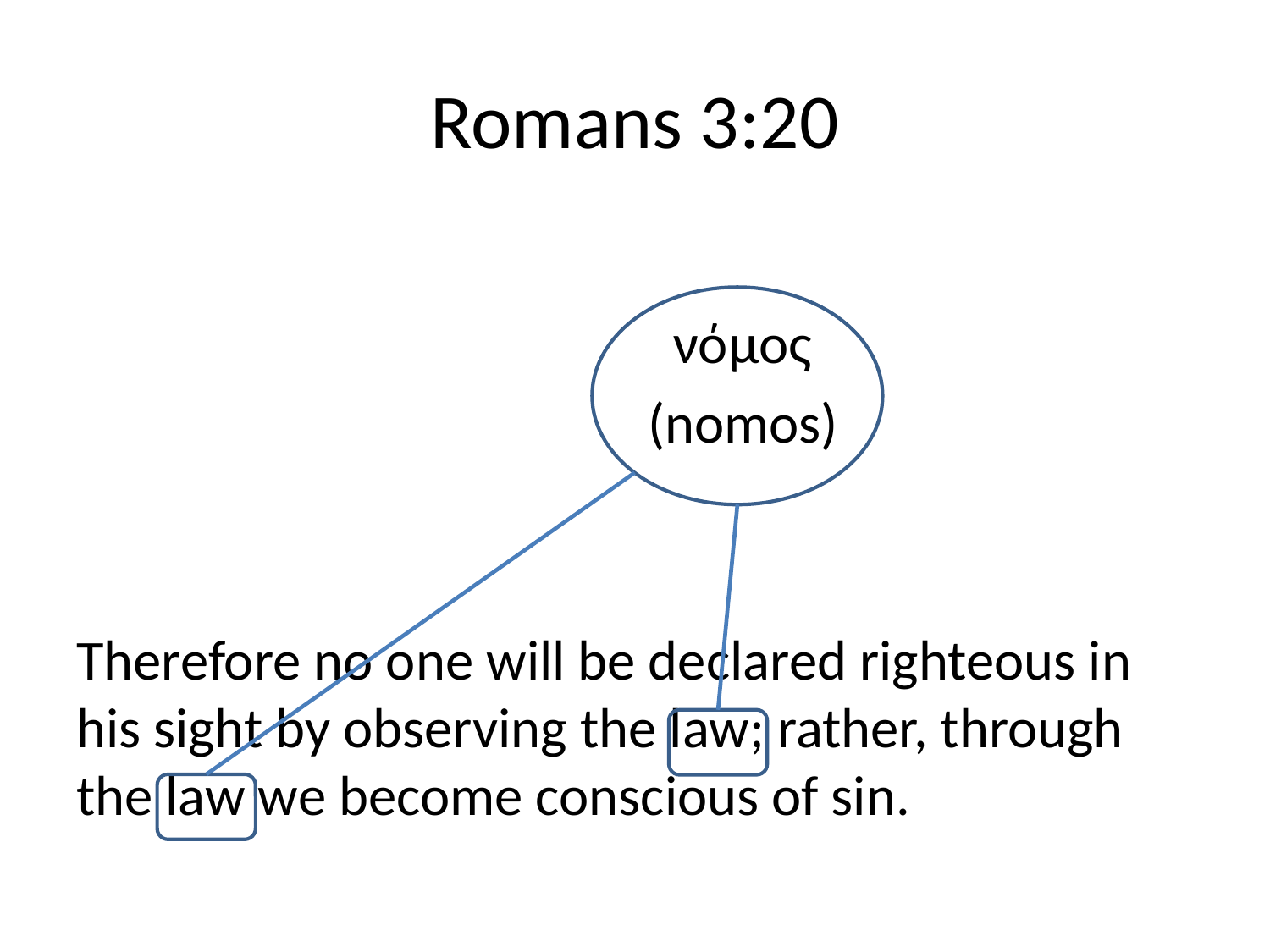

# Romans 3:20

				       νόμος
				     (nomos)

Therefore no one will be declared righteous in his sight by observing the law; rather, through the law we become conscious of sin.